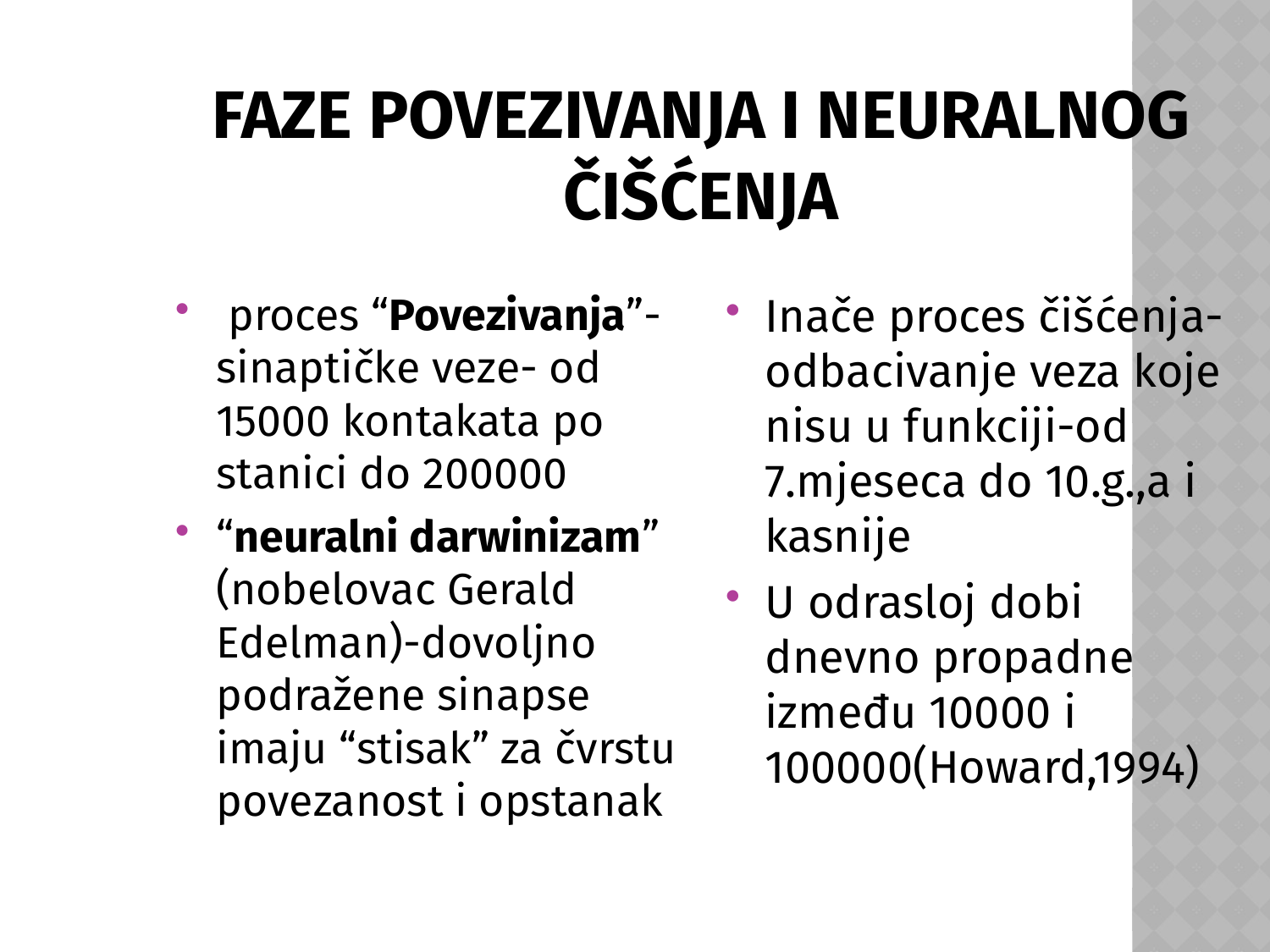

# Faze povezivanja i neuralnog čišćenja
 proces “Povezivanja”-sinaptičke veze- od 15000 kontakata po stanici do 200000
“neuralni darwinizam” (nobelovac Gerald Edelman)-dovoljno podražene sinapse imaju “stisak” za čvrstu povezanost i opstanak

Inače proces čišćenja-odbacivanje veza koje nisu u funkciji-od 7.mjeseca do 10.g.,a i kasnije
U odrasloj dobi dnevno propadne između 10000 i 100000(Howard,1994)